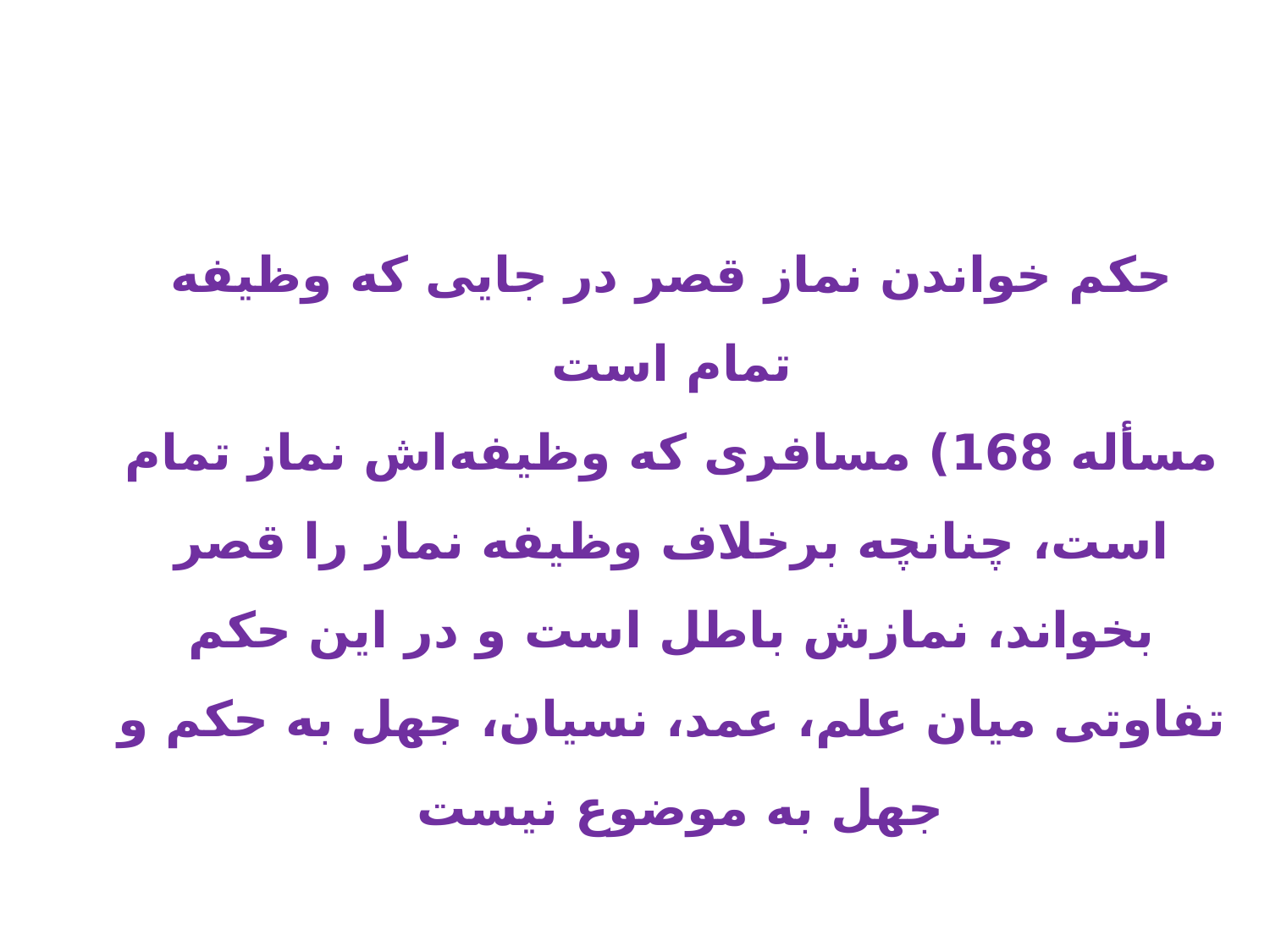

حکم خواندن نماز قصر در جایی که وظیفه تمام است
مسأله 168) مسافری که وظیفه‌اش نماز تمام است، چنانچه برخلاف وظیفه نماز را قصر بخواند، نمازش باطل است و در این حکم تفاوتی میان علم، عمد، نسیان، جهل به حکم و جهل به موضوع نیست